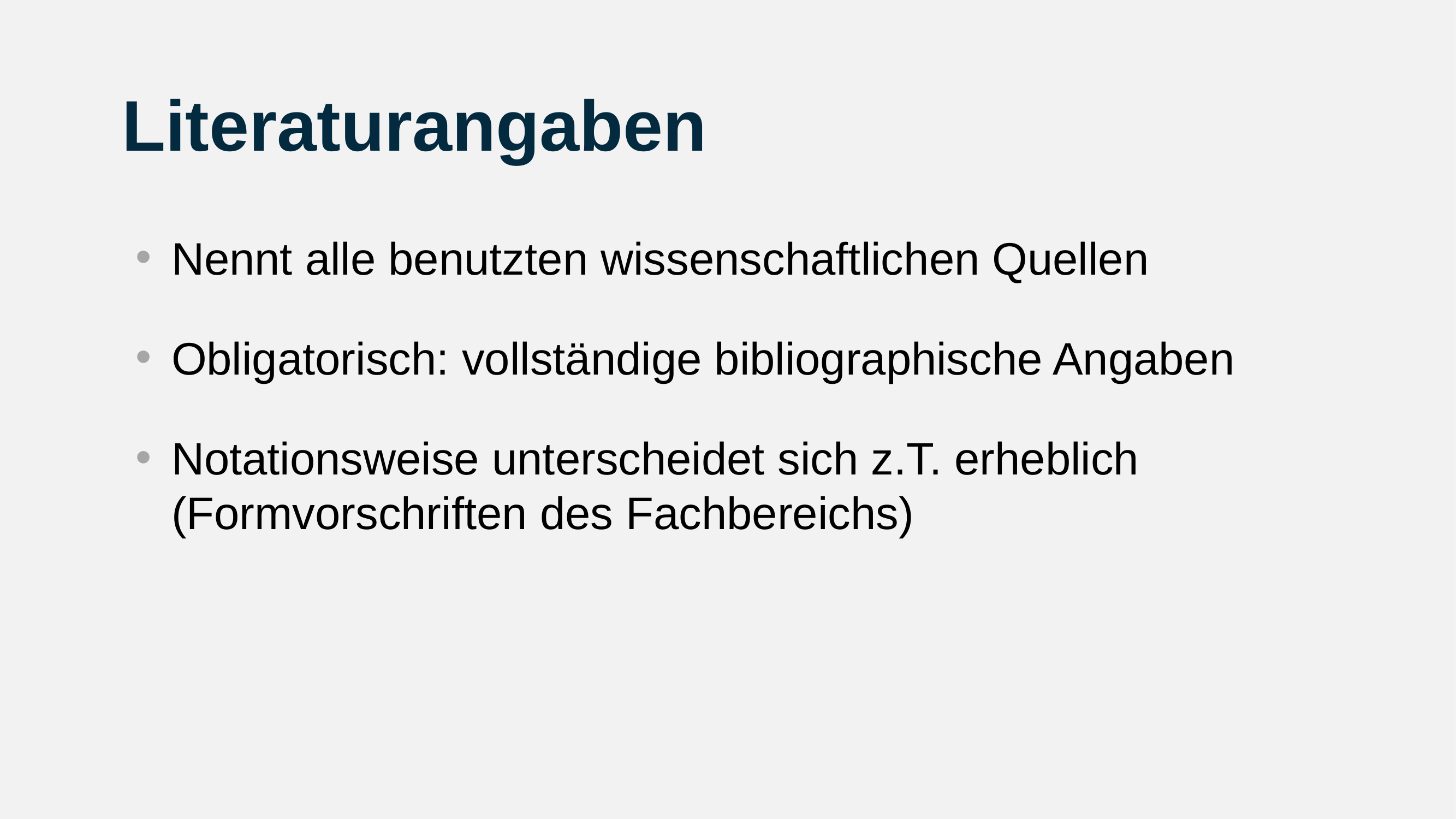

# Literaturangaben
Nennt alle benutzten wissenschaftlichen Quellen
Obligatorisch: vollständige bibliographische Angaben
Notationsweise unterscheidet sich z.T. erheblich (Formvorschriften des Fachbereichs)